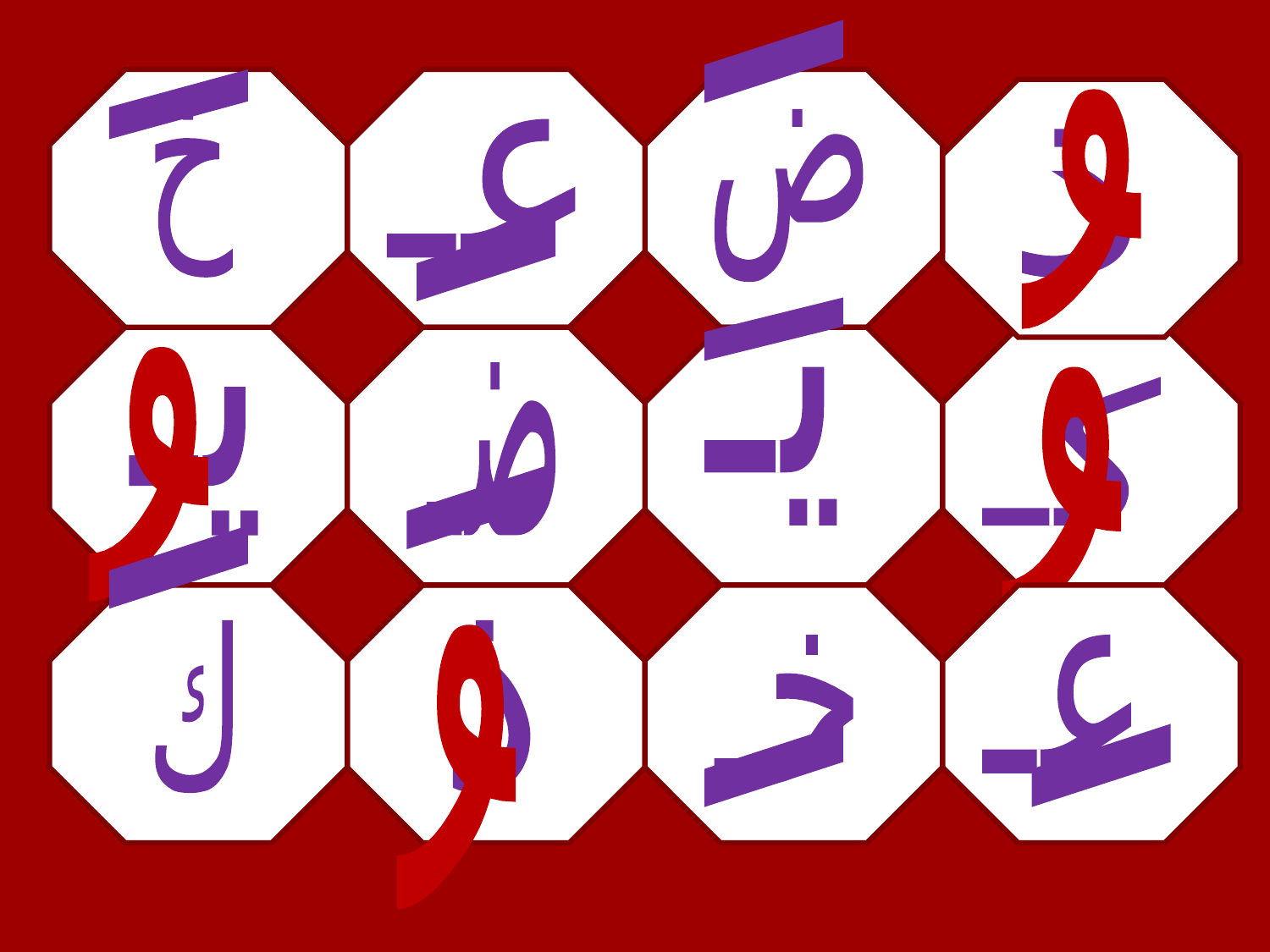

ِ

ض

خ
 ِ

عـ
 ِ

ذ
 ُ
 ِ

يـ

يـ
 ُ

ضـ
 ِ

كـ
 ُ
 ِ

ك

ذ
 ُ

خـ
 ِ

عـ
 ِ